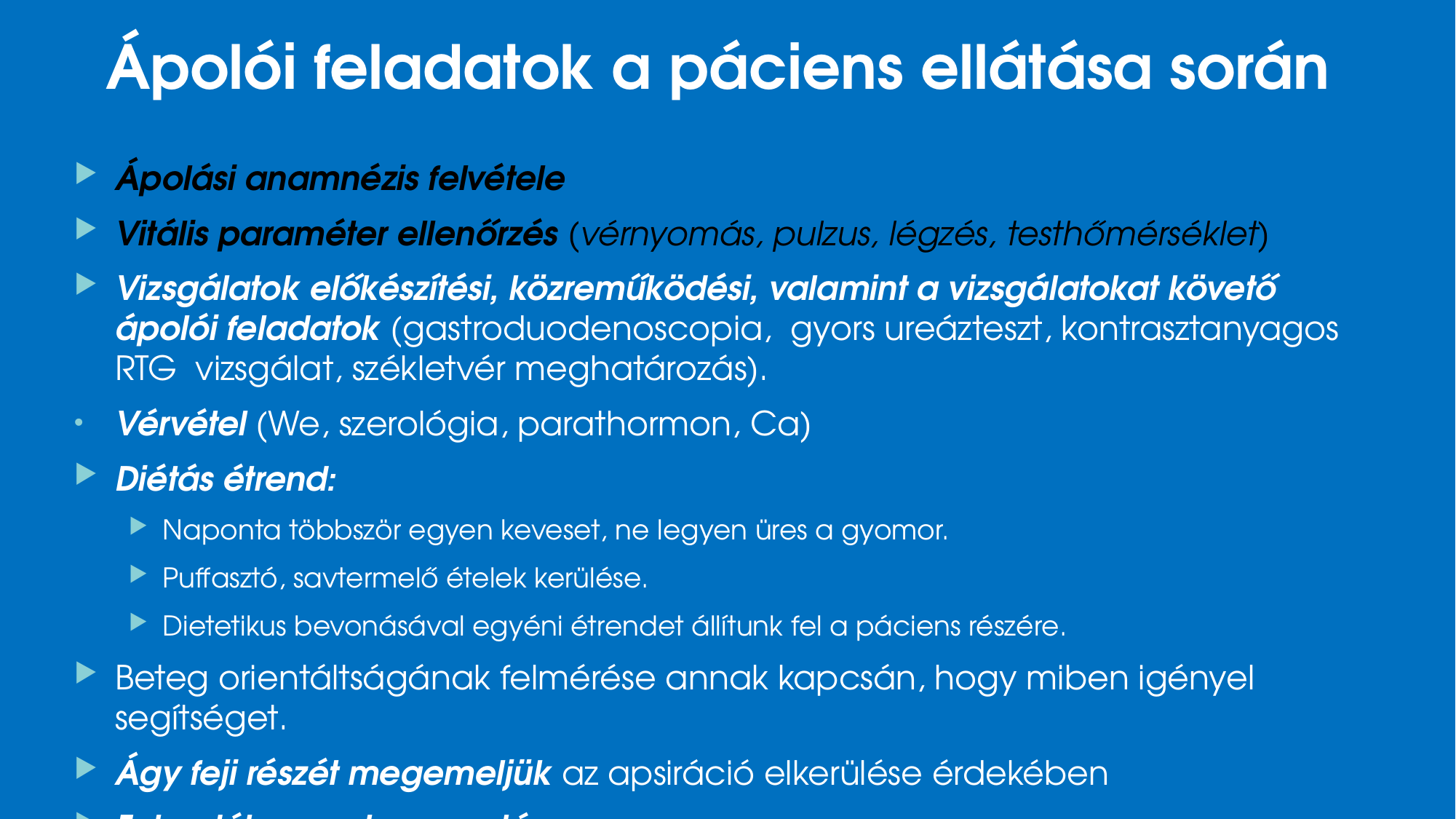

# Ápolói feladatok a páciens ellátása során
Ápolási anamnézis felvétele
Vitális paraméter ellenőrzés (vérnyomás, pulzus, légzés, testhőmérséklet)
Vizsgálatok előkészítési, közreműködési, valamint a vizsgálatokat követő ápolói feladatok (gastroduodenoscopia,  gyors ureázteszt, kontrasztanyagos RTG  vizsgálat, székletvér meghatározás).
Vérvétel (We, szerológia, parathormon, Ca)
Diétás étrend:
Naponta többször egyen keveset, ne legyen üres a gyomor.
Puffasztó, savtermelő ételek kerülése.
Dietetikus bevonásával egyéni étrendet állítunk fel a páciens részére.
Beteg orientáltságának felmérése annak kapcsán, hogy miben igényel segítséget.
Ágy feji részét megemeljük az apsiráció elkerülése érdekében
Folyadékegyenleg vezetése